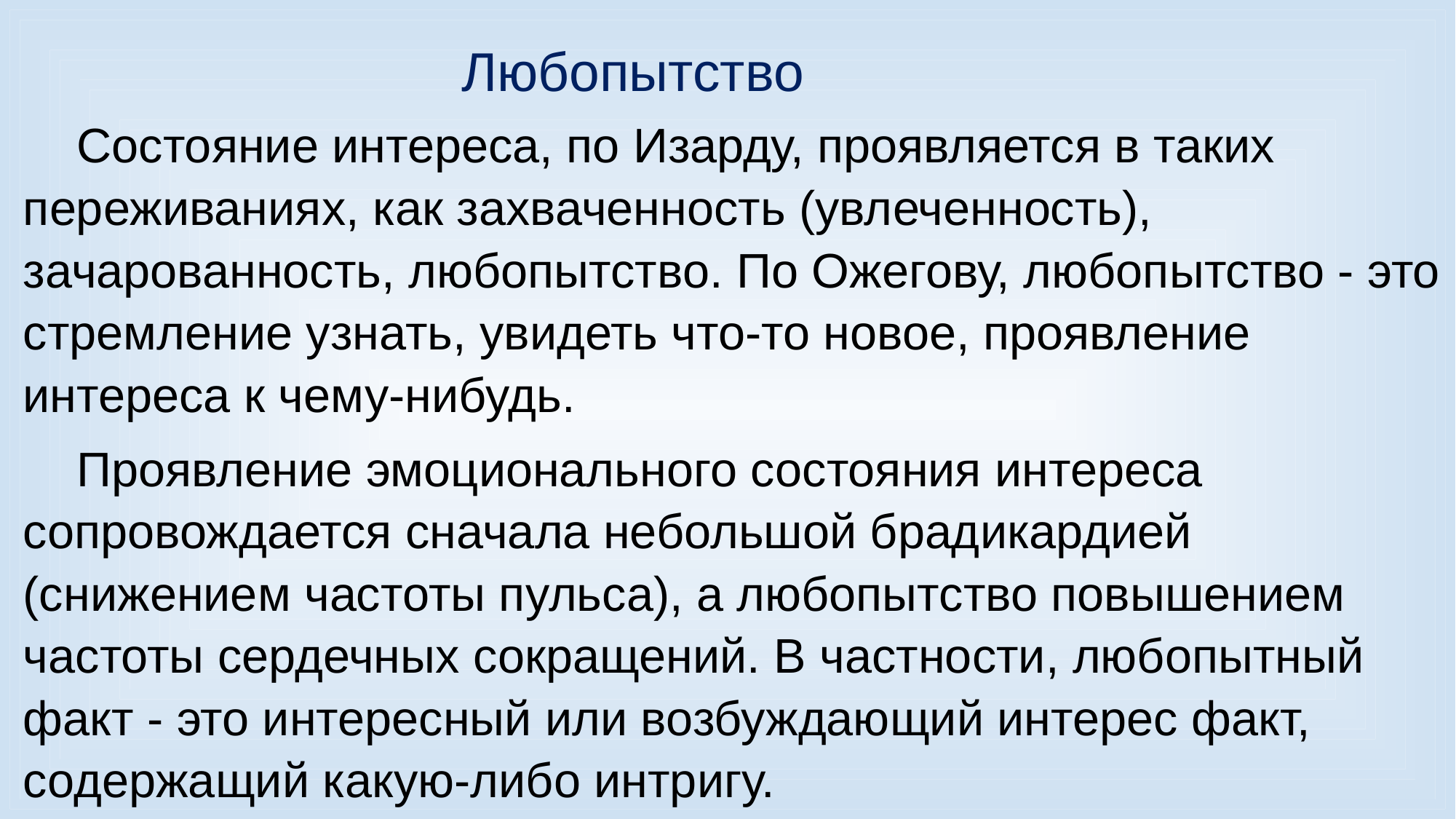

Любопытство
Состояние интереса, по Изарду, проявляется в таких переживаниях, как захваченность (увлеченность), зачарованность, любопытство. По Ожегову, любопытство - это стремление узнать, увидеть что-то новое, проявление интереса к чему-нибудь.
Проявление эмоционального состояния интереса сопровождается сначала небольшой брадикардией (снижением частоты пульса), а любопытство повышением частоты сердечных сокращений. В частности, любопытный факт - это интересный или возбуждающий интерес факт, содержащий какую-либо интригу.